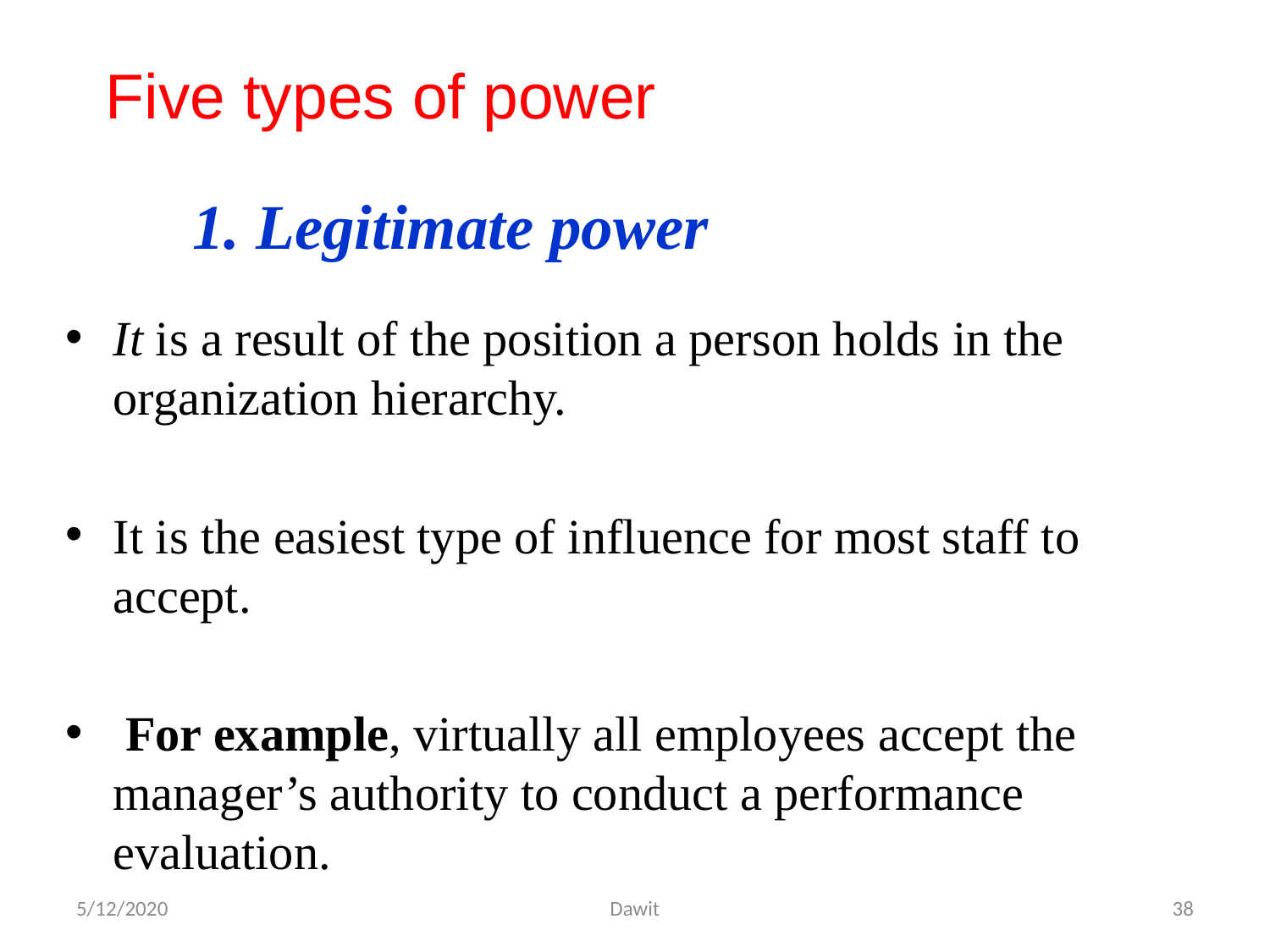

# Five types of power
        1. Legitimate power

It is a result of the position a person holds in the organization hierarchy.

It is the easiest type of influence for most staff to accept.

 For example, virtually all employees accept the manager’s authority to conduct a performance evaluation.

5/12/2020
Dawit
38